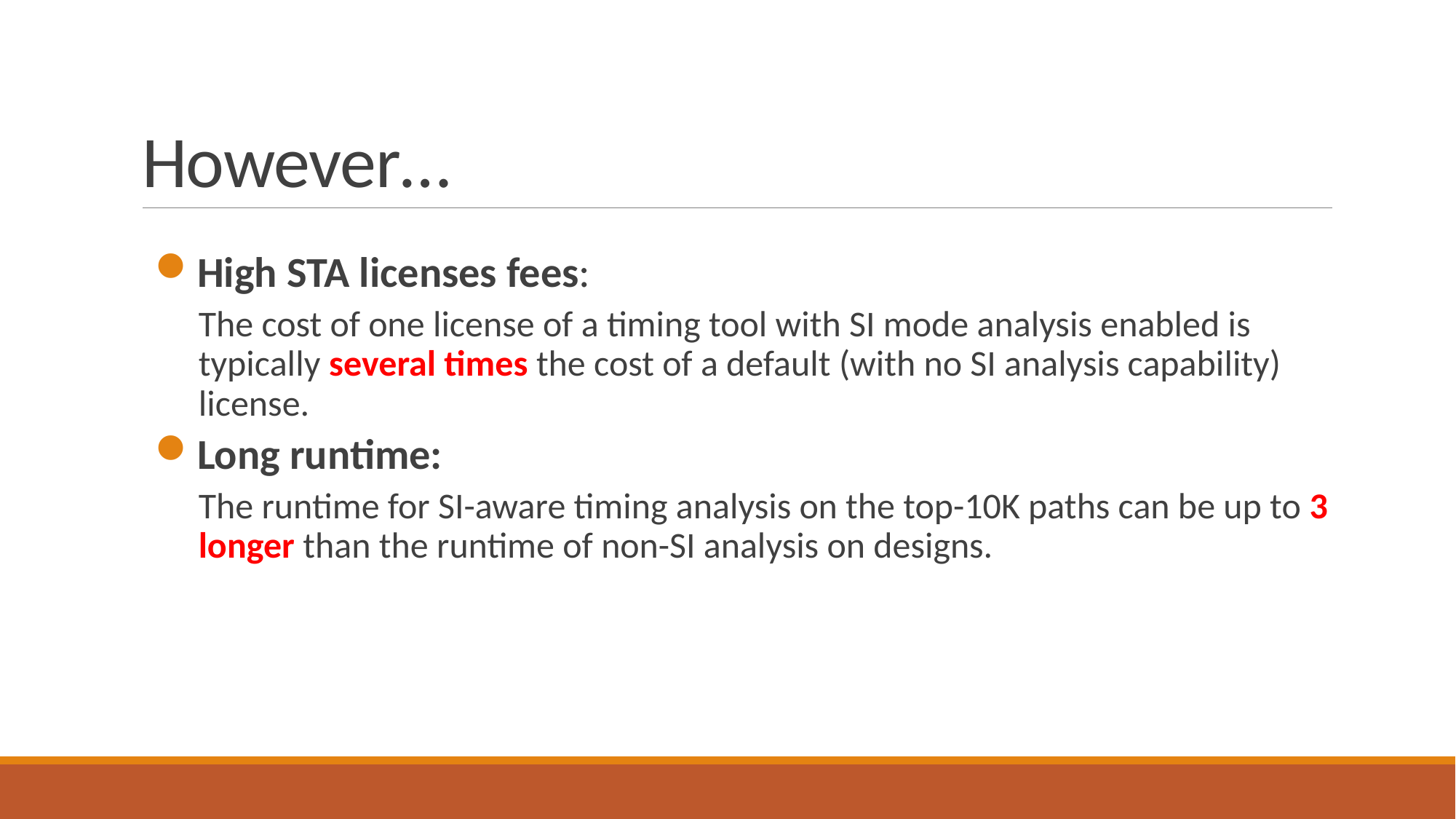

# However…
High STA licenses fees:
The cost of one license of a timing tool with SI mode analysis enabled is typically several times the cost of a default (with no SI analysis capability) license.
Long runtime:
The runtime for SI-aware timing analysis on the top-10K paths can be up to 3 longer than the runtime of non-SI analysis on designs.